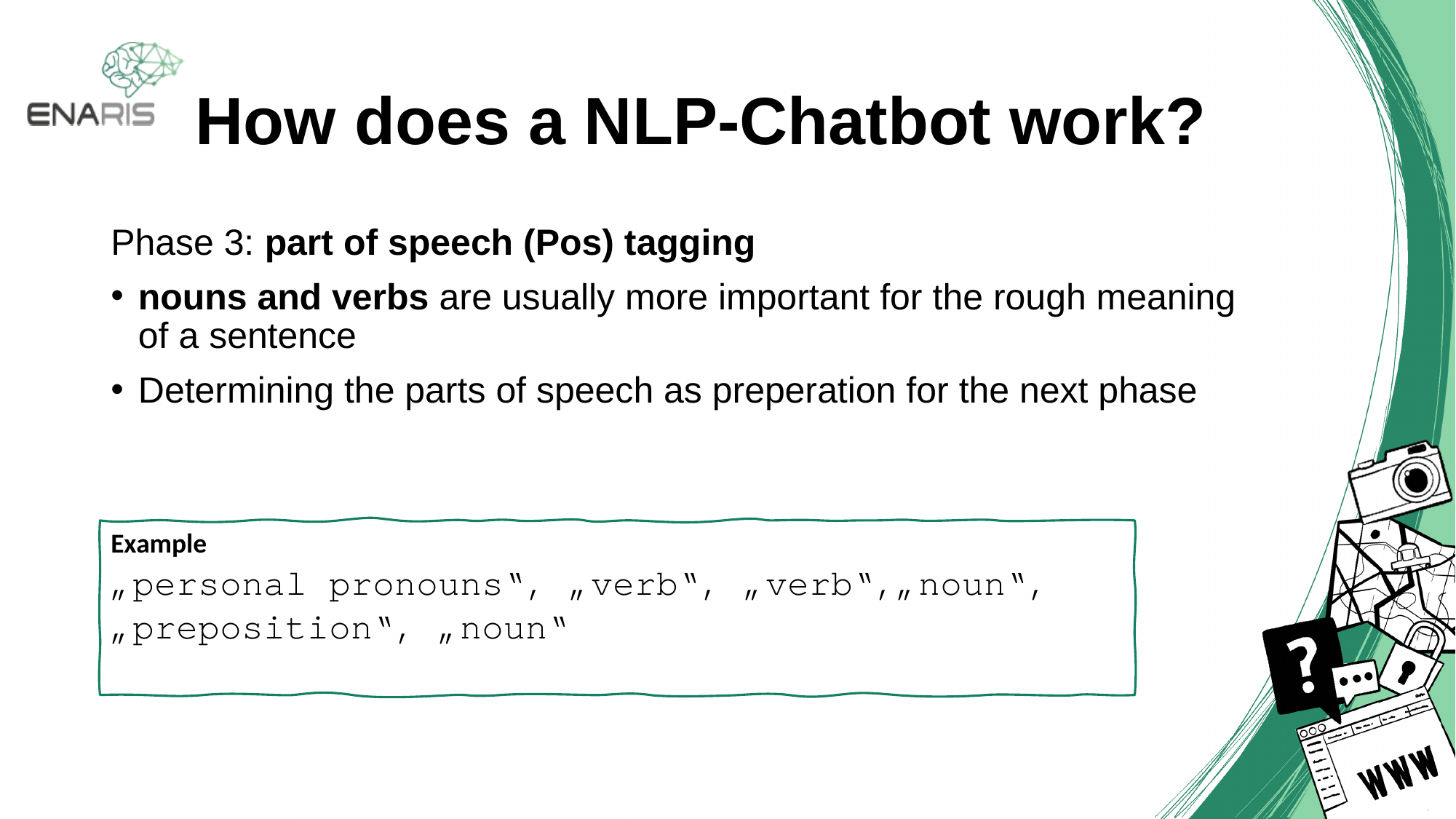

# How does a NLP-Chatbot work?
Phase 3: part of speech (Pos) tagging
nouns and verbs are usually more important for the rough meaning of a sentence
Determining the parts of speech as preperation for the next phase
Example
„personal pronouns“, „verb“, „verb“,„noun“, „preposition“, „noun“